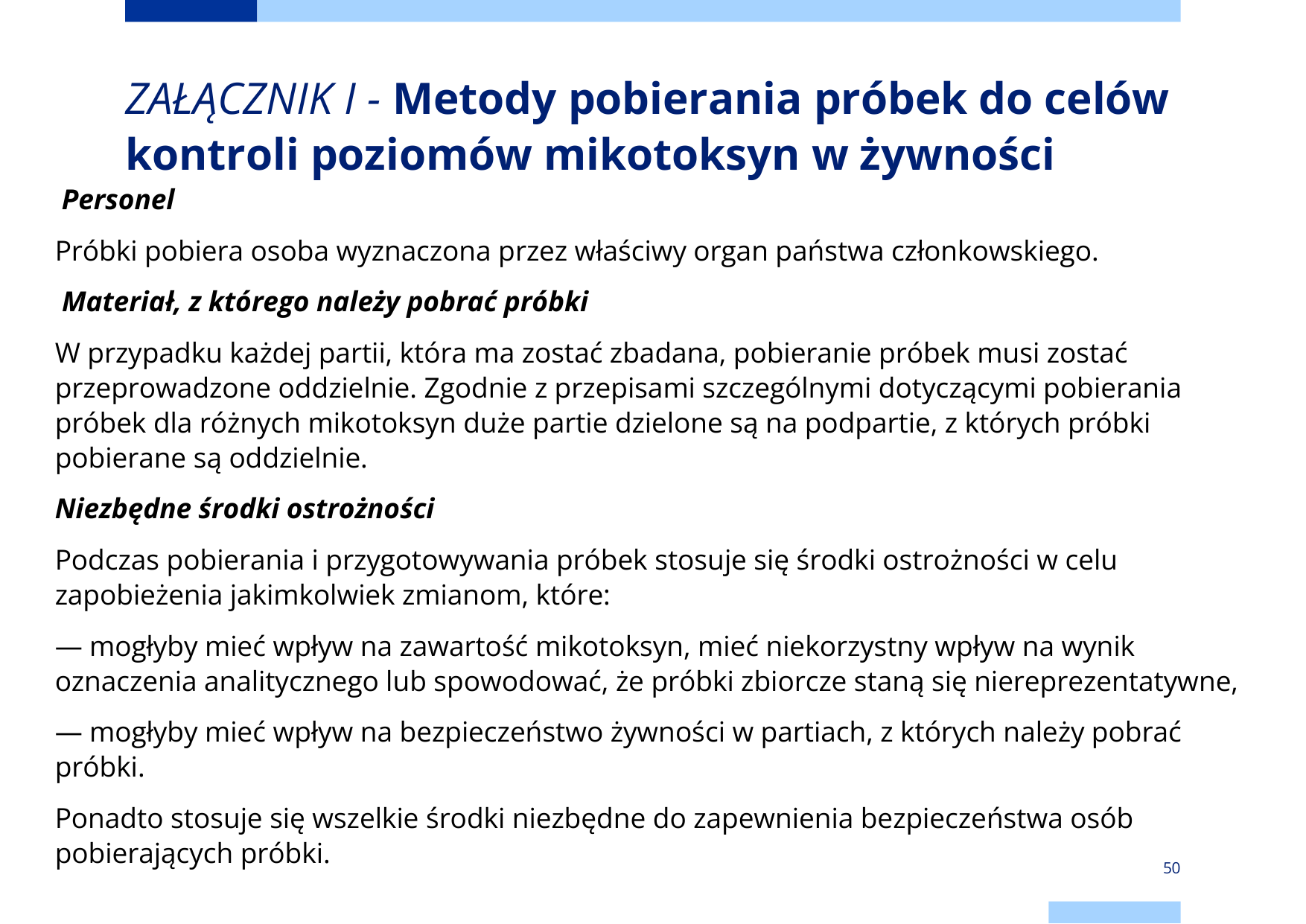

# ZAŁĄCZNIK I - Metody pobierania próbek do celów kontroli poziomów mikotoksyn w żywności
 Personel
Próbki pobiera osoba wyznaczona przez właściwy organ państwa członkowskiego.
 Materiał, z którego należy pobrać próbki
W przypadku każdej partii, która ma zostać zbadana, pobieranie próbek musi zostać przeprowadzone oddzielnie. Zgodnie z przepisami szczególnymi dotyczącymi pobierania próbek dla różnych mikotoksyn duże partie dzielone są na podpartie, z których próbki pobierane są oddzielnie.
Niezbędne środki ostrożności
Podczas pobierania i przygotowywania próbek stosuje się środki ostrożności w celu zapobieżenia jakimkolwiek zmianom, które:
— mogłyby mieć wpływ na zawartość mikotoksyn, mieć niekorzystny wpływ na wynik oznaczenia analitycznego lub spowodować, że próbki zbiorcze staną się niereprezentatywne,
— mogłyby mieć wpływ na bezpieczeństwo żywności w partiach, z których należy pobrać próbki.
Ponadto stosuje się wszelkie środki niezbędne do zapewnienia bezpieczeństwa osób pobierających próbki.

50